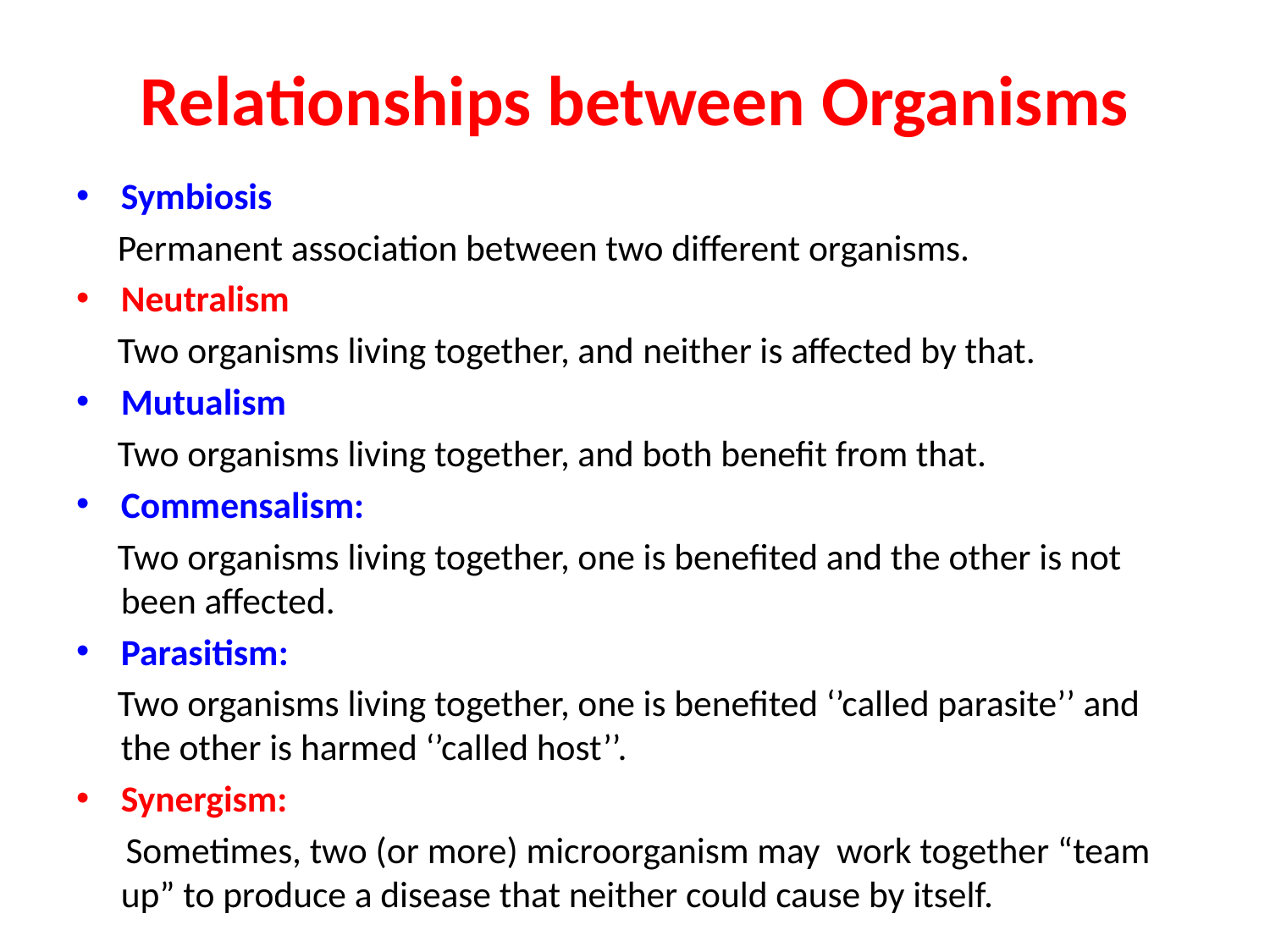

# Relationships between Organisms
Symbiosis
     Permanent association between two different organisms.
Neutralism
     Two organisms living together, and neither is affected by that.
Mutualism
     Two organisms living together, and both benefit from that.
Commensalism:
     Two organisms living together, one is benefited and the other is not been affected.
Parasitism:
     Two organisms living together, one is benefited ‘’called parasite’’ and the other is harmed ‘’called host’’.
Synergism:
      Sometimes, two (or more) microorganism may  work together “team up” to produce a disease that neither could cause by itself.